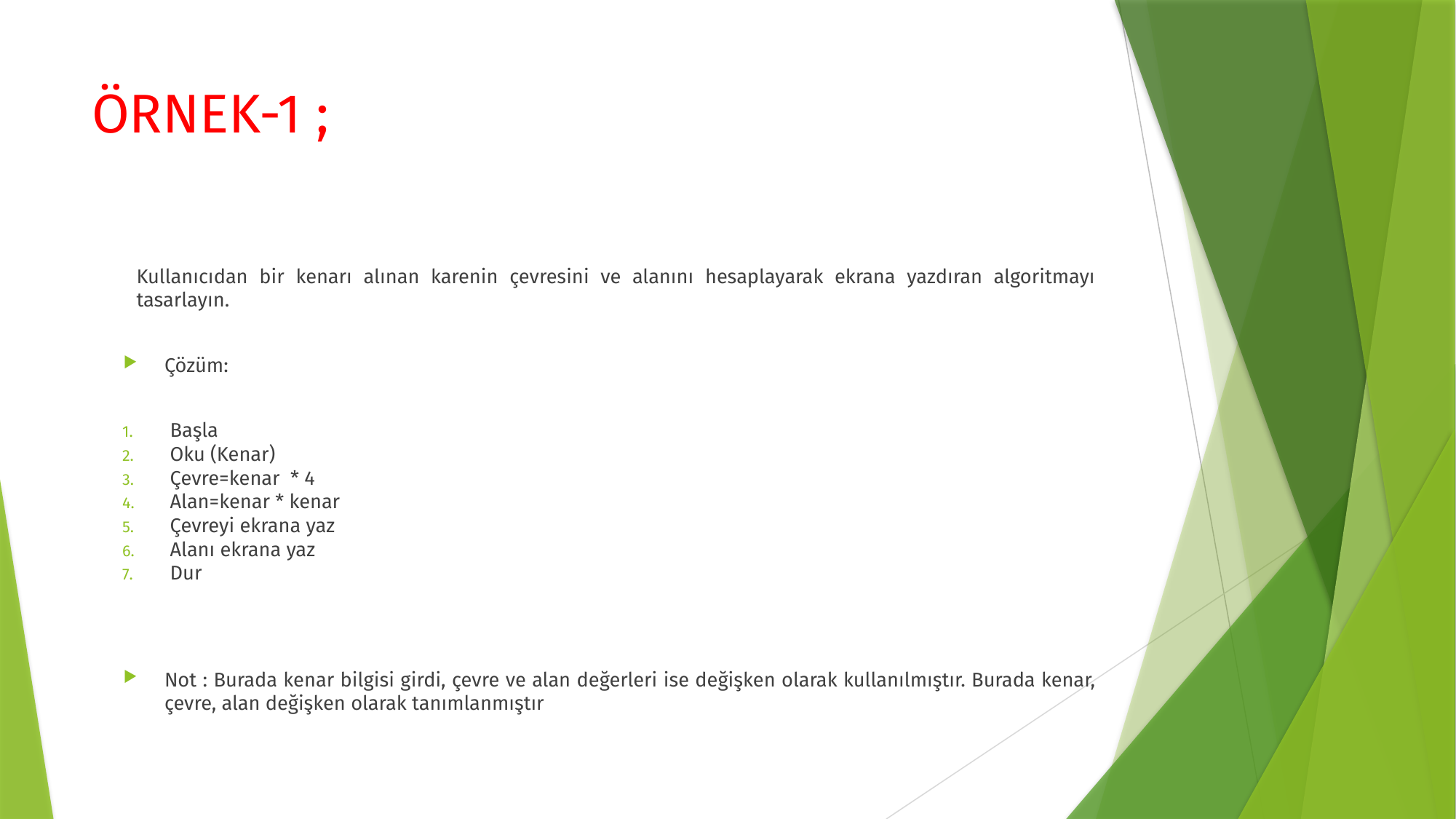

# ÖRNEK-1 ;
Kullanıcıdan bir kenarı alınan karenin çevresini ve alanını hesaplayarak ekrana yazdıran algoritmayı tasarlayın.

Çözüm:

Başla
Oku (Kenar)
Çevre=kenar  * 4
Alan=kenar * kenar
Çevreyi ekrana yaz
Alanı ekrana yaz
Dur

Not : Burada kenar bilgisi girdi, çevre ve alan değerleri ise değişken olarak kullanılmıştır. Burada kenar, çevre, alan değişken olarak tanımlanmıştır